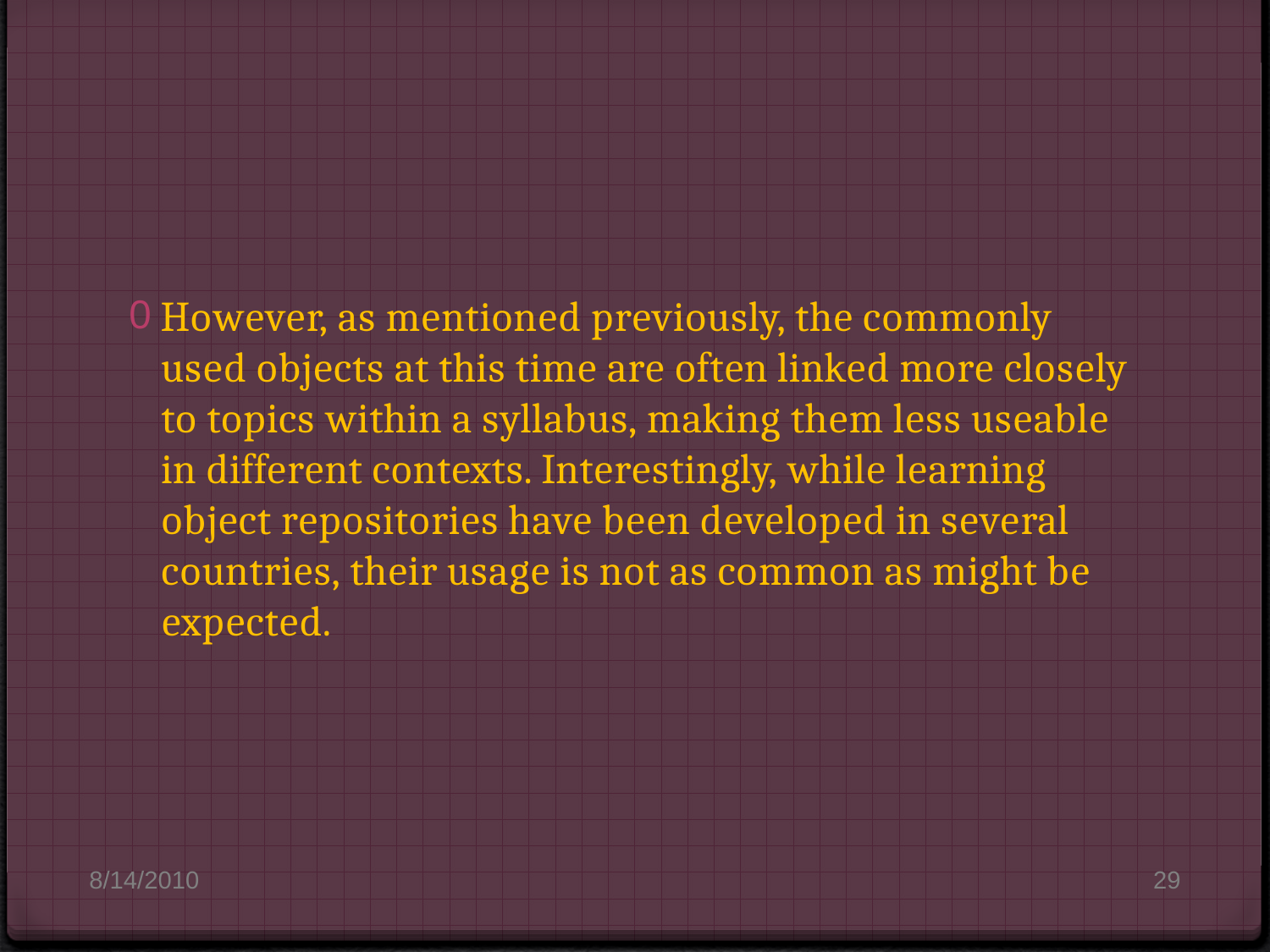

#
However, as mentioned previously, the commonly used objects at this time are often linked more closely to topics within a syllabus, making them less useable in different contexts. Interestingly, while learning object repositories have been developed in several countries, their usage is not as common as might be expected.
8/14/2010

29